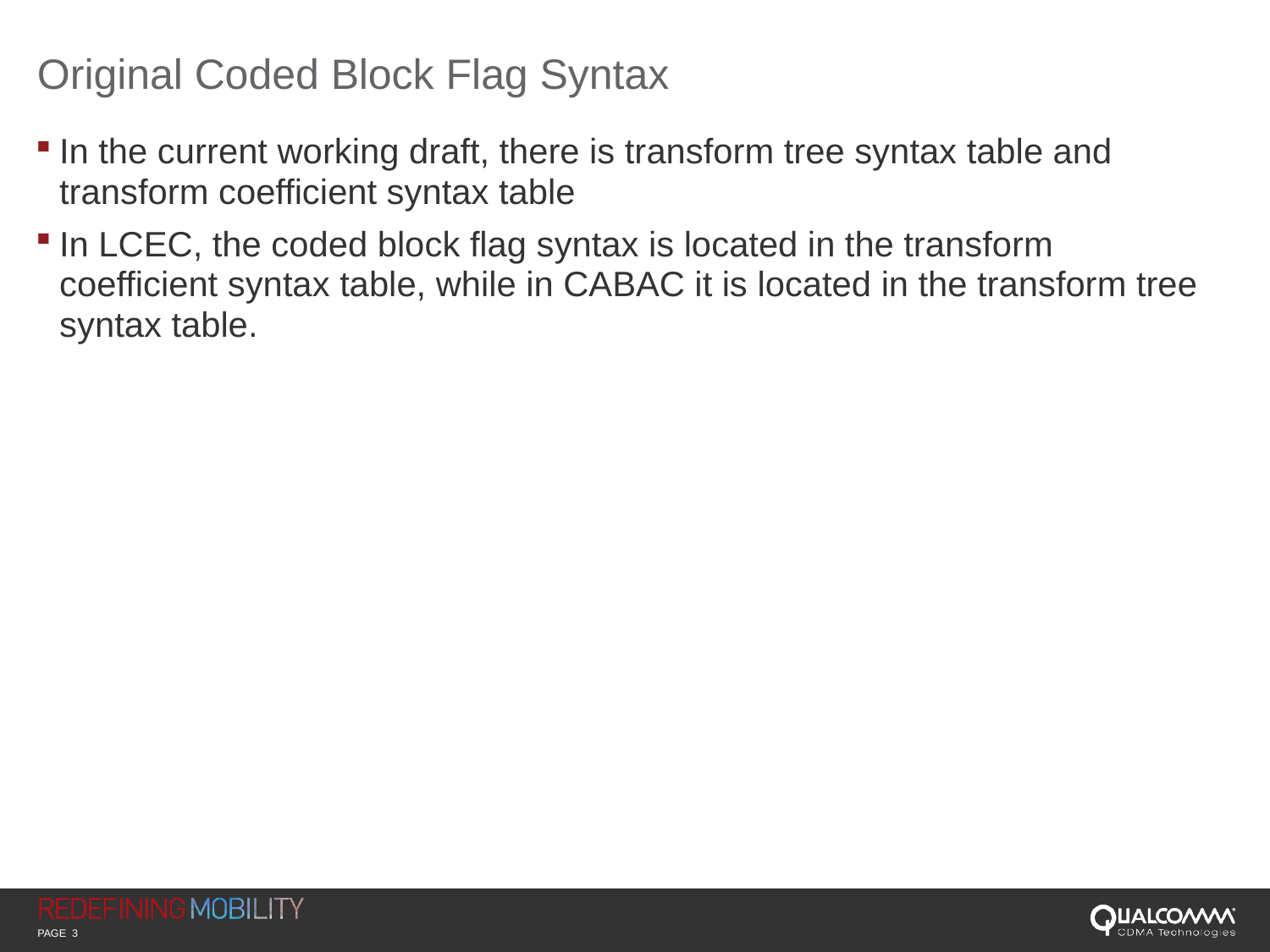

# Original Coded Block Flag Syntax
In the current working draft, there is transform tree syntax table and transform coefficient syntax table
In LCEC, the coded block flag syntax is located in the transform coefficient syntax table, while in CABAC it is located in the transform tree syntax table.